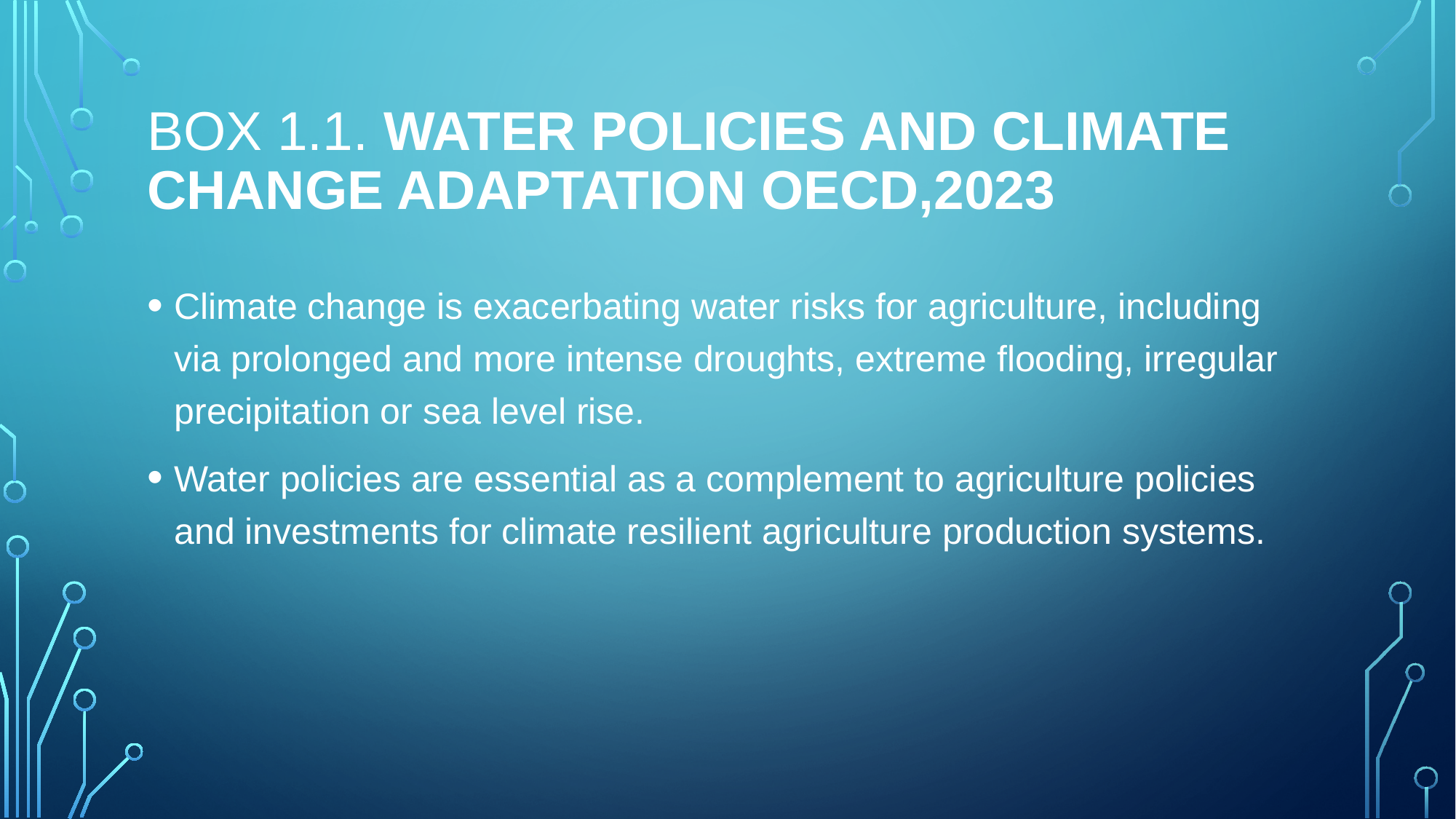

# Box 1.1. Water policies and climate change adaptation oecd,2023
Climate change is exacerbating water risks for agriculture, including via prolonged and more intense droughts, extreme flooding, irregular precipitation or sea level rise.
Water policies are essential as a complement to agriculture policies and investments for climate resilient agriculture production systems.